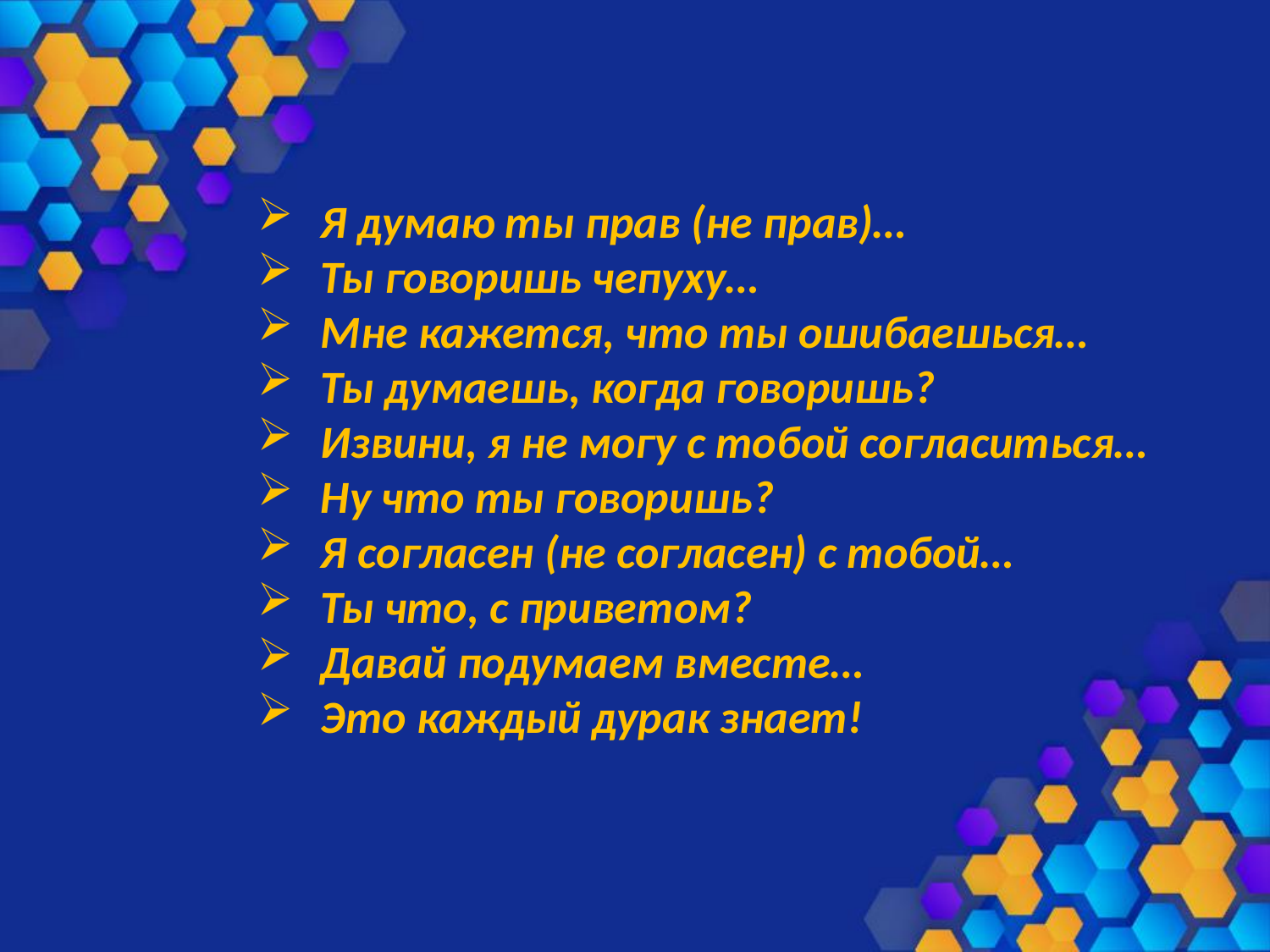

Я думаю ты прав (не прав)…
Ты говоришь чепуху…
Мне кажется, что ты ошибаешься…
Ты думаешь, когда говоришь?
Извини, я не могу с тобой согласиться…
Ну что ты говоришь?
Я согласен (не согласен) с тобой…
Ты что, с приветом?
Давай подумаем вместе…
Это каждый дурак знает!